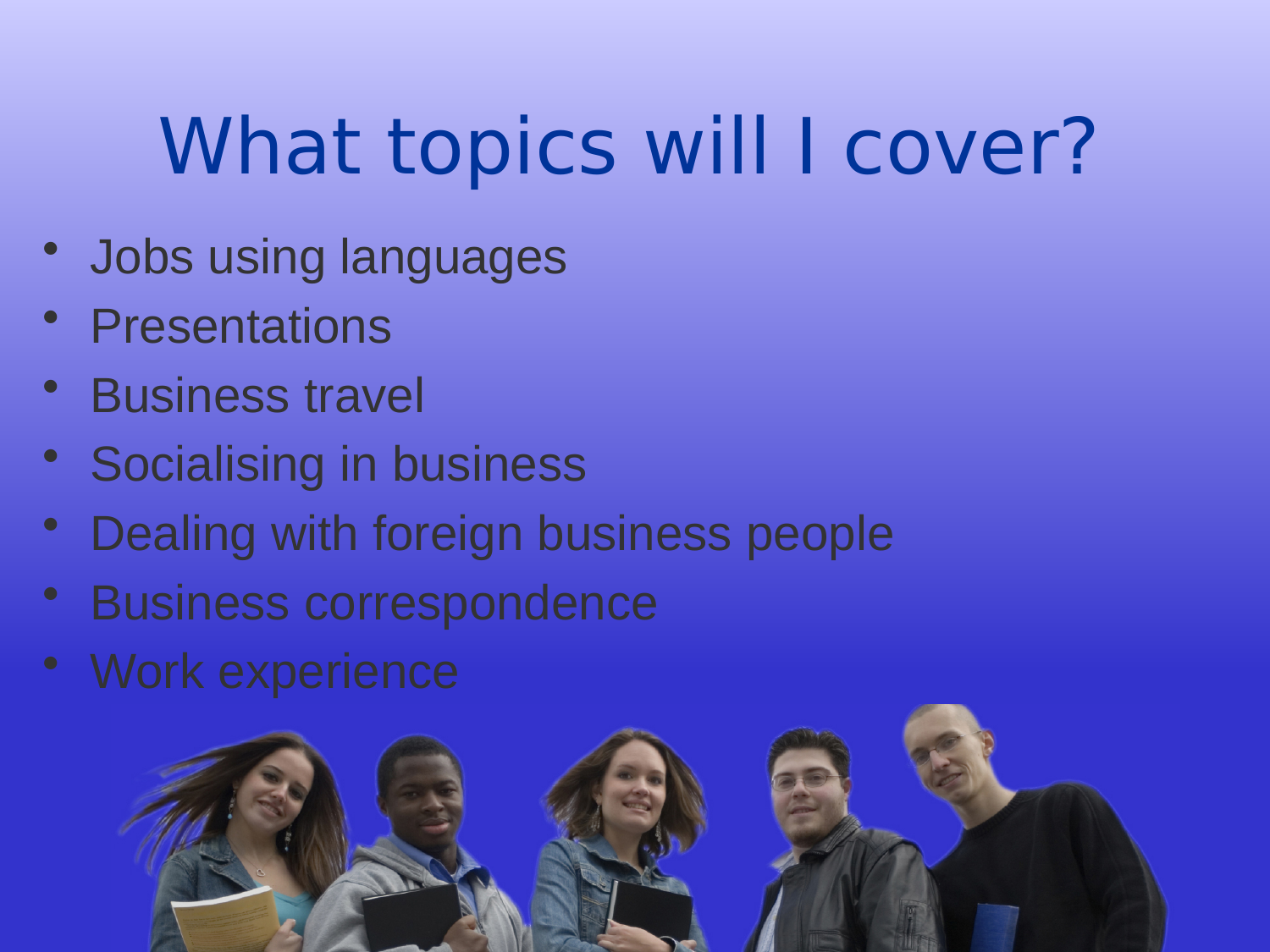

# What topics will I cover?
Jobs using languages
Presentations
Business travel
Socialising in business
Dealing with foreign business people
Business correspondence
Work experience